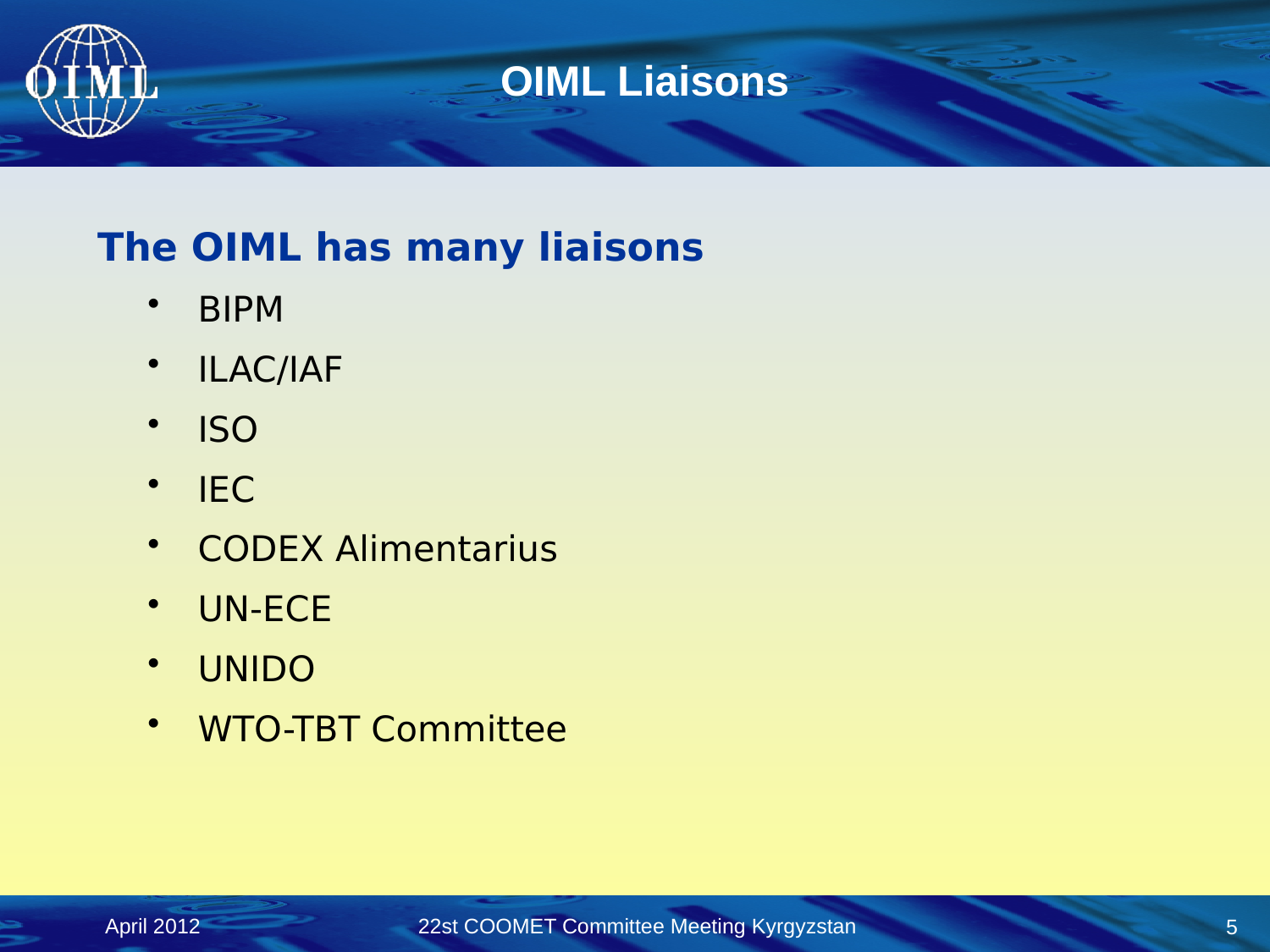

# OIML Liaisons
The OIML has many liaisons
BIPM
ILAC/IAF
ISO
IEC
CODEX Alimentarius
UN-ECE
UNIDO
WTO-TBT Committee
 April 2012
22st COOMET Committee Meeting Kyrgyzstan
5